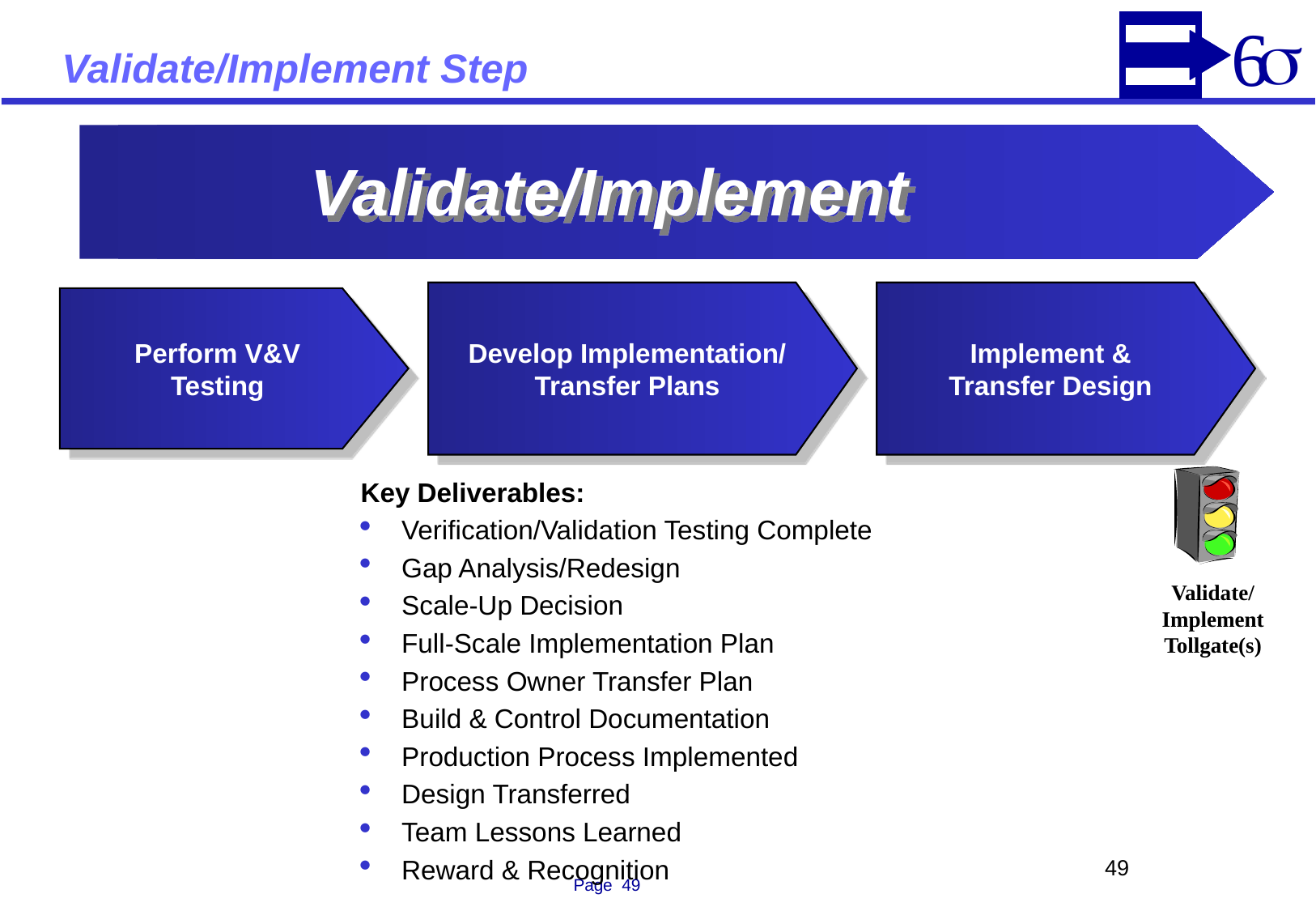

# Validate/Implement Step

Validate/Implement
Develop Implementation/
Transfer Plans
Implement &
Transfer Design
Perform V&V
Testing

Key Deliverables:
Verification/Validation Testing Complete
Gap Analysis/Redesign
Scale-Up Decision
Full-Scale Implementation Plan
Process Owner Transfer Plan
Build & Control Documentation
Production Process Implemented
Design Transferred
Team Lessons Learned
Reward & Recognition
Validate/
Implement
Tollgate(s)